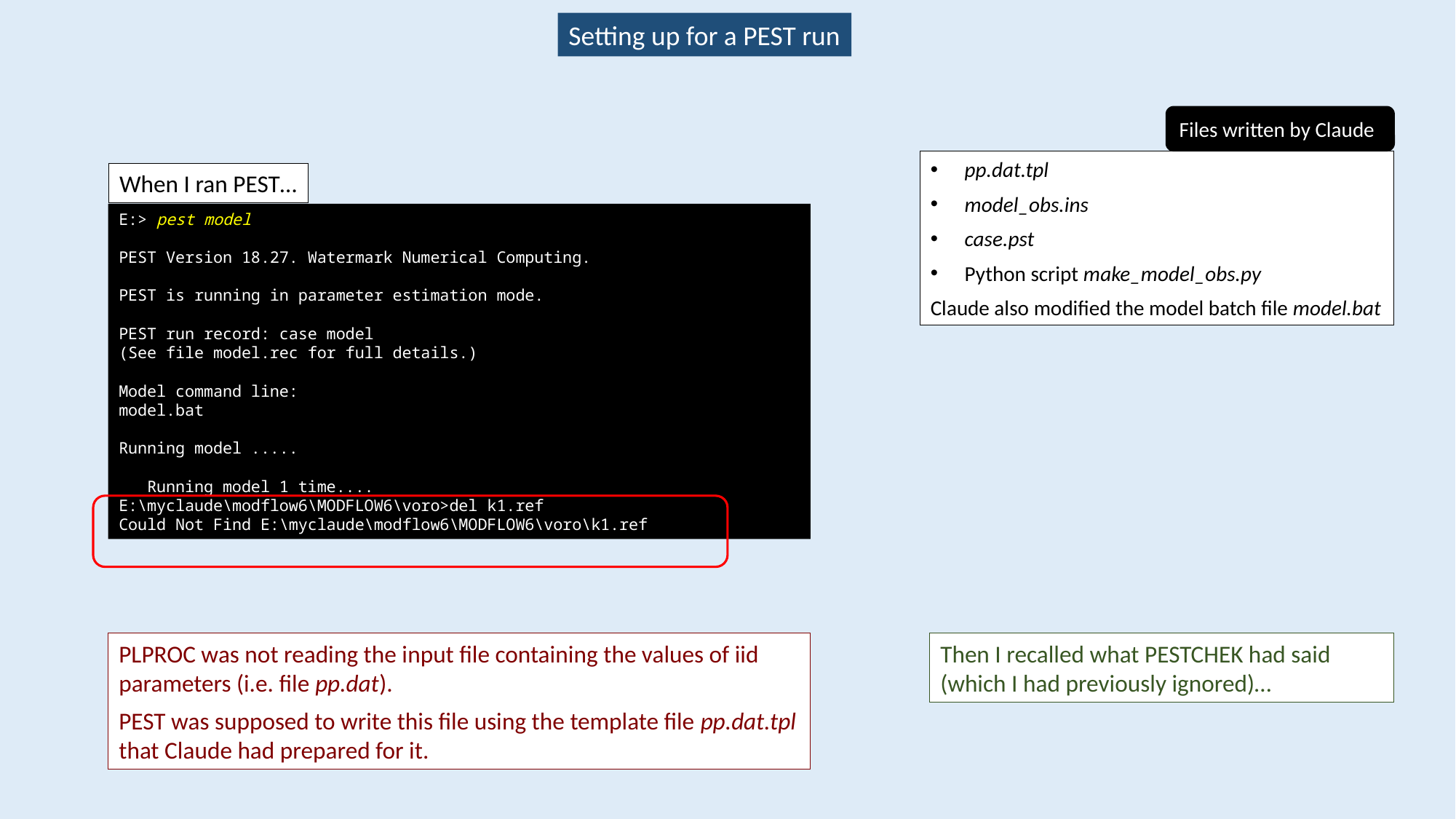

Setting up for a PEST run
Files written by Claude
pp.dat.tpl
model_obs.ins
case.pst
Python script make_model_obs.py
Claude also modified the model batch file model.bat
When I ran PEST…
E:> pest model

PEST Version 18.27. Watermark Numerical Computing.

PEST is running in parameter estimation mode.

PEST run record: case model
(See file model.rec for full details.)

Model command line:
model.bat

Running model .....

   Running model 1 time....
E:\myclaude\modflow6\MODFLOW6\voro>del k1.ref
Could Not Find E:\myclaude\modflow6\MODFLOW6\voro\k1.ref

PLPROC was not reading the input file containing the values of iid parameters (i.e. file pp.dat).
PEST was supposed to write this file using the template file pp.dat.tpl that Claude had prepared for it.
Then I recalled what PESTCHEK had said (which I had previously ignored)…